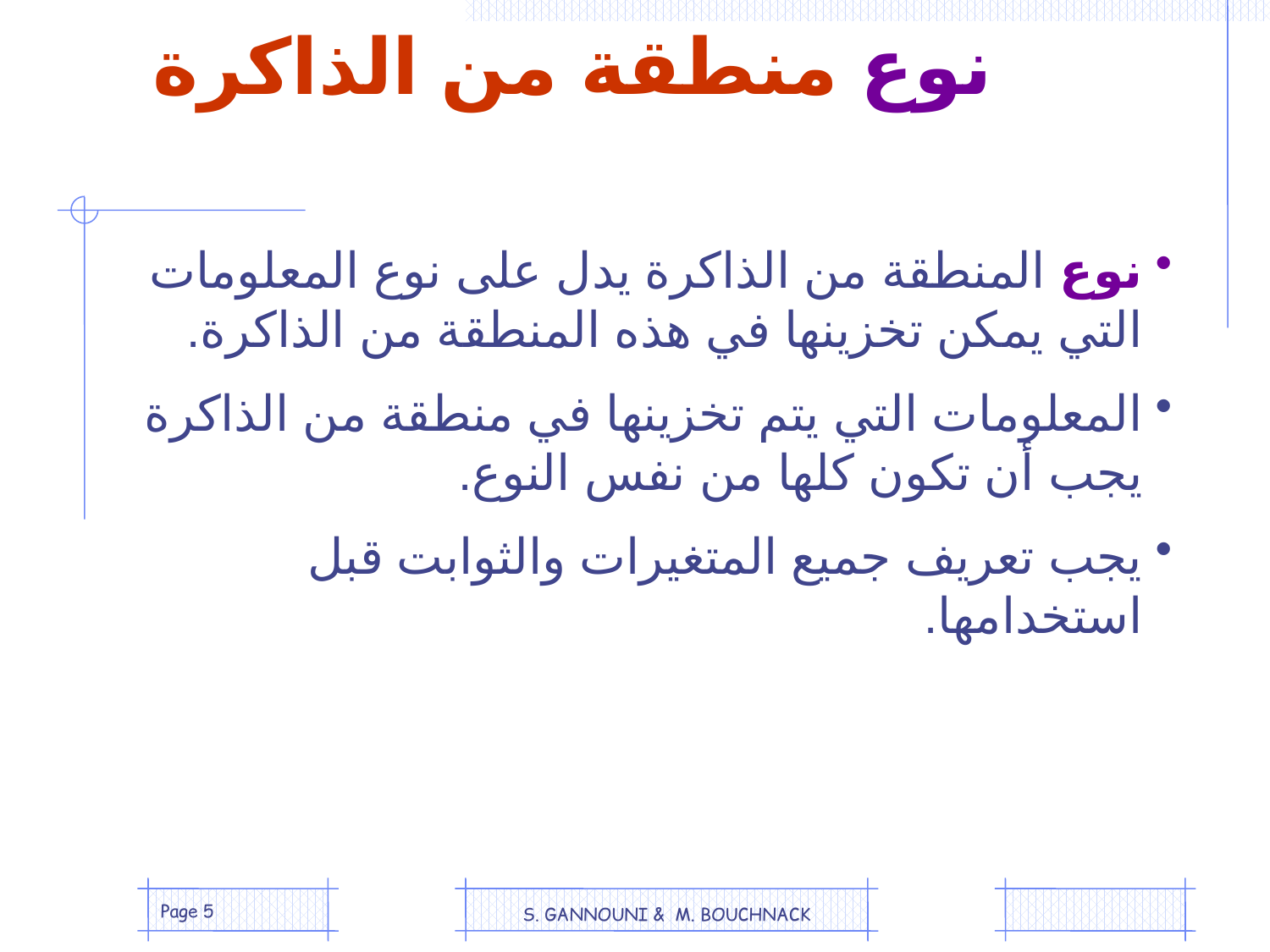

# نوع منطقة من الذاكرة
نوع المنطقة من الذاكرة يدل على نوع المعلومات التي يمكن تخزينها في هذه المنطقة من الذاكرة.
المعلومات التي يتم تخزينها في منطقة من الذاكرة يجب أن تكون كلها من نفس النوع.
يجب تعريف جميع المتغيرات والثوابت قبل استخدامها.

Page 5
S. GANNOUNI &  M. BOUCHNACK